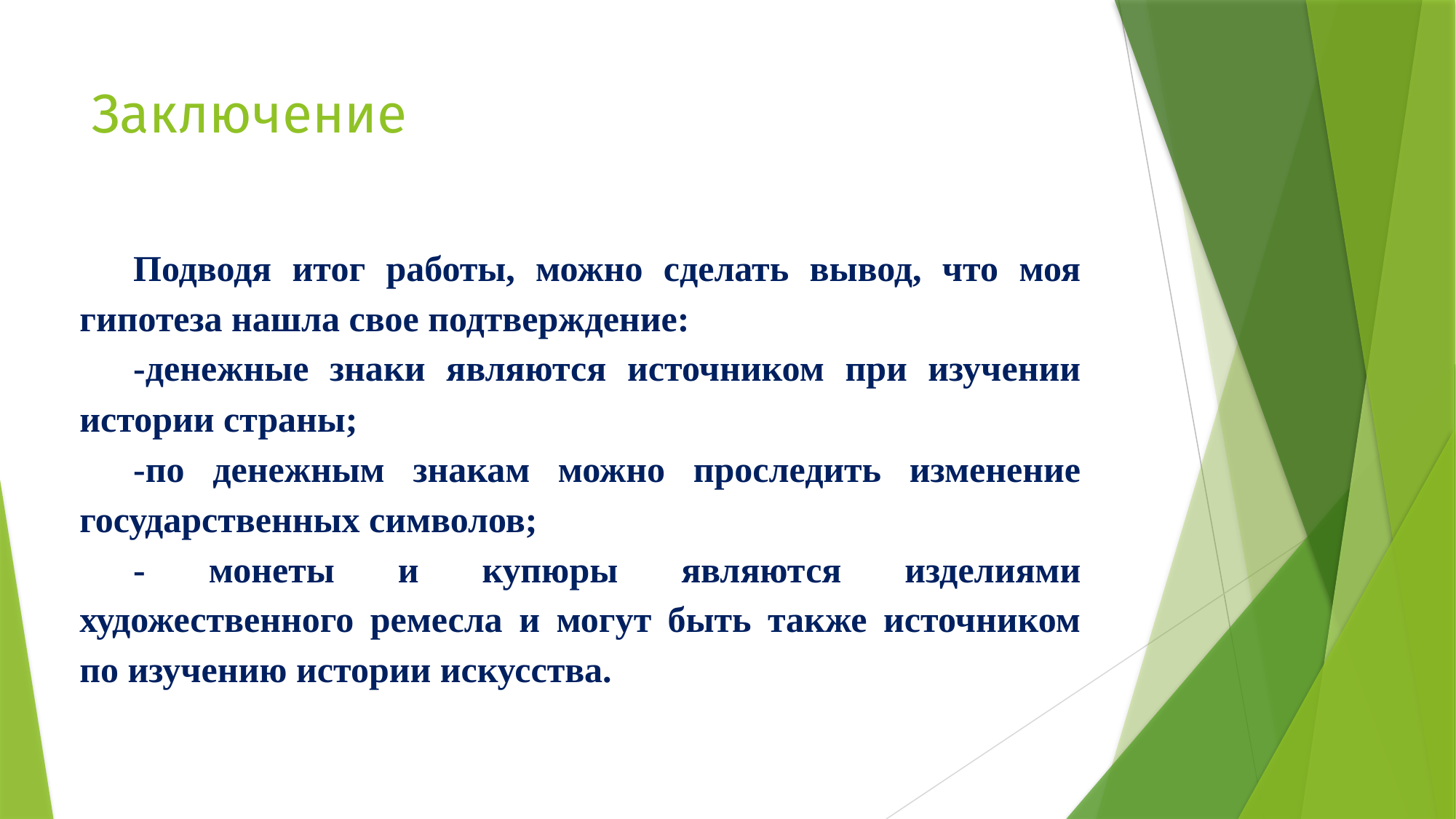

# Заключение
Подводя итог работы, можно сделать вывод, что моя гипотеза нашла свое подтверждение:
-денежные знаки являются источником при изучении истории страны;
-по денежным знакам можно проследить изменение государственных символов;
- монеты и купюры являются изделиями художественного ремесла и могут быть также источником по изучению истории искусства.